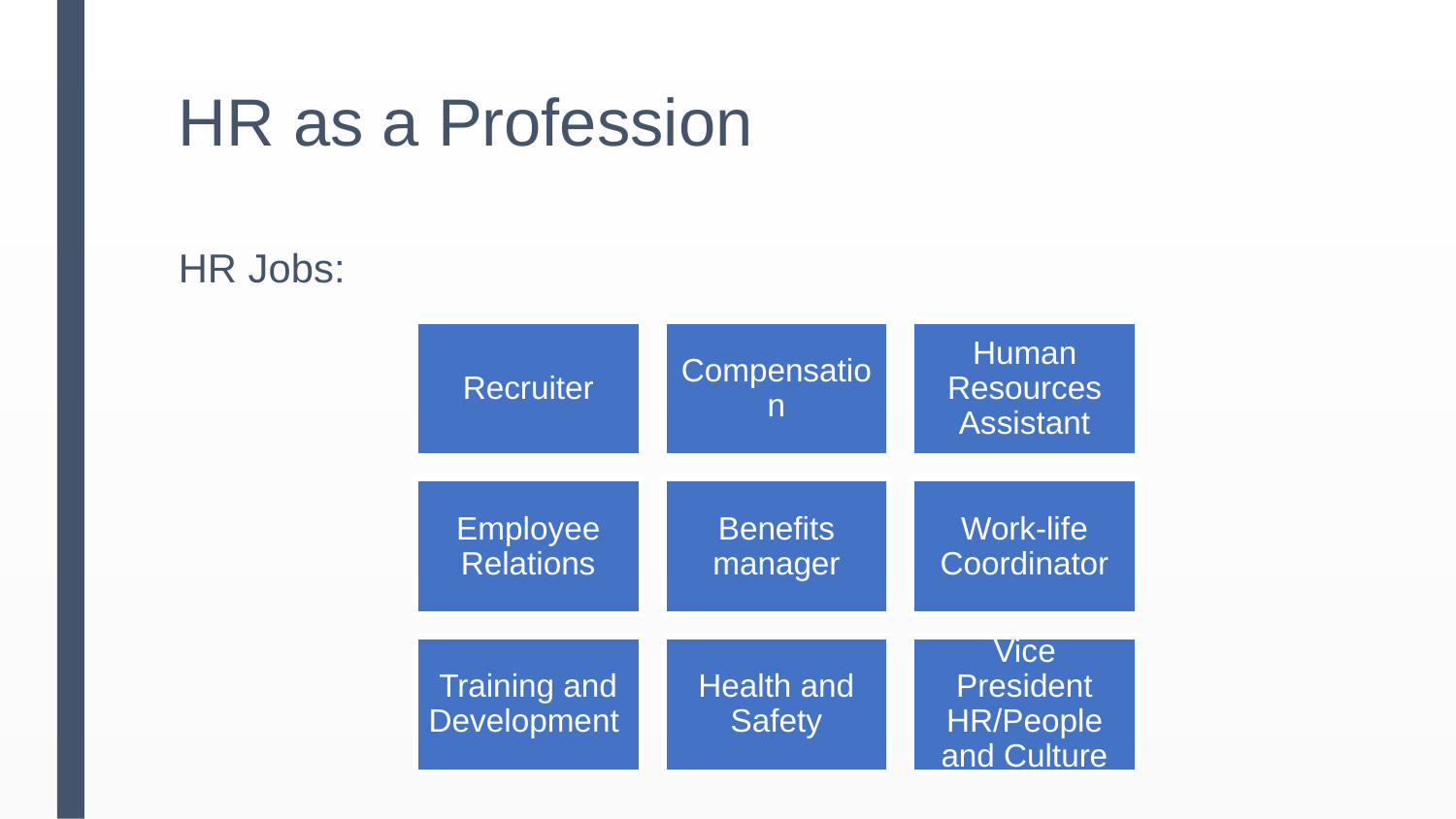

# HR as a Profession
HR Jobs:
Recruiter
Compensation
Human Resources Assistant
Employee Relations
Benefits manager
Work-life Coordinator
Training and Development
Health and Safety
Vice President HR/People and Culture